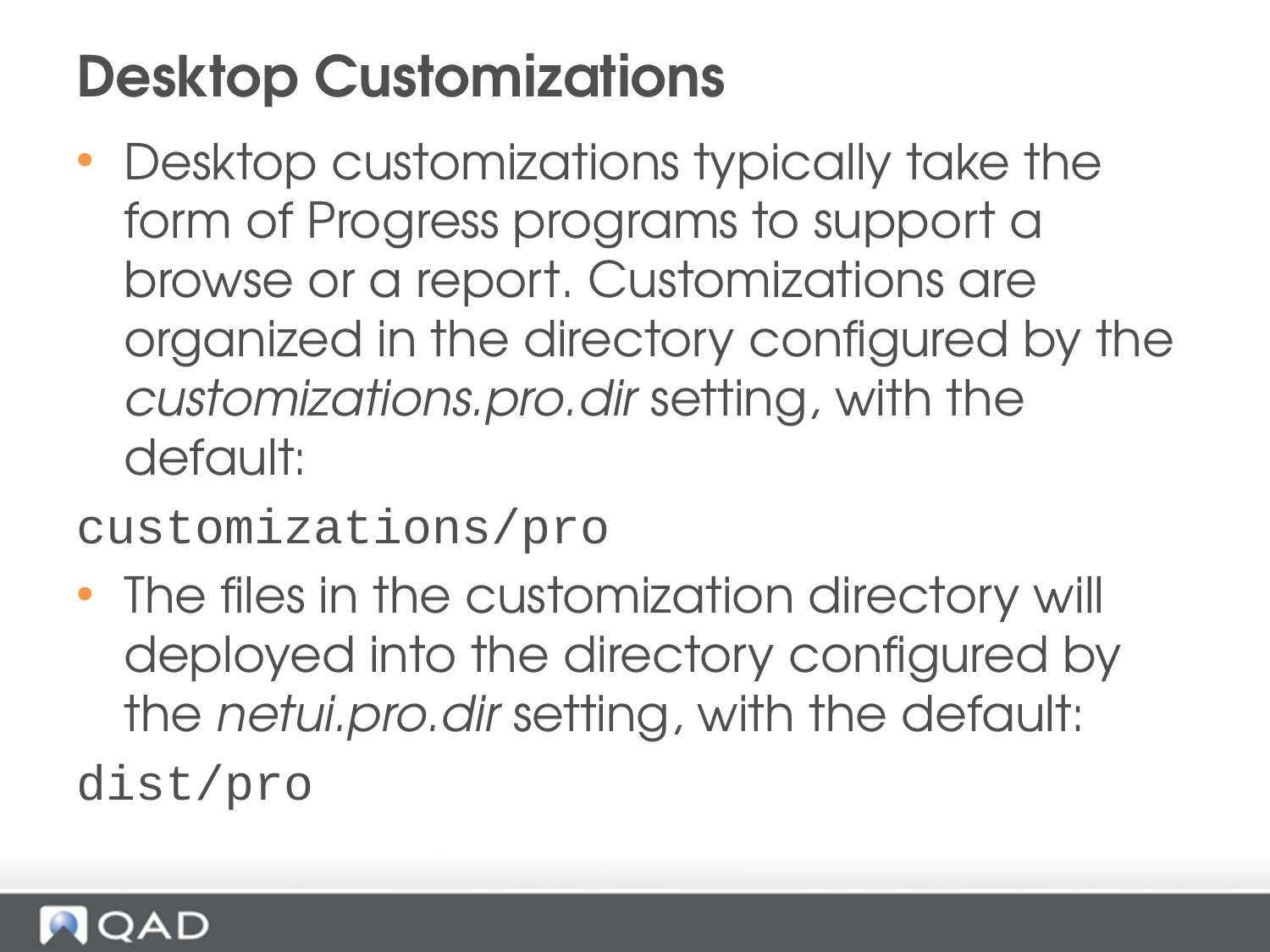

# Desktop Customizations
Desktop customizations typically take the form of Progress programs to support a browse or a report. Customizations are organized in the directory configured by the customizations.pro.dir setting, with the default:
customizations/pro
The files in the customization directory will deployed into the directory configured by the netui.pro.dir setting, with the default:
dist/pro